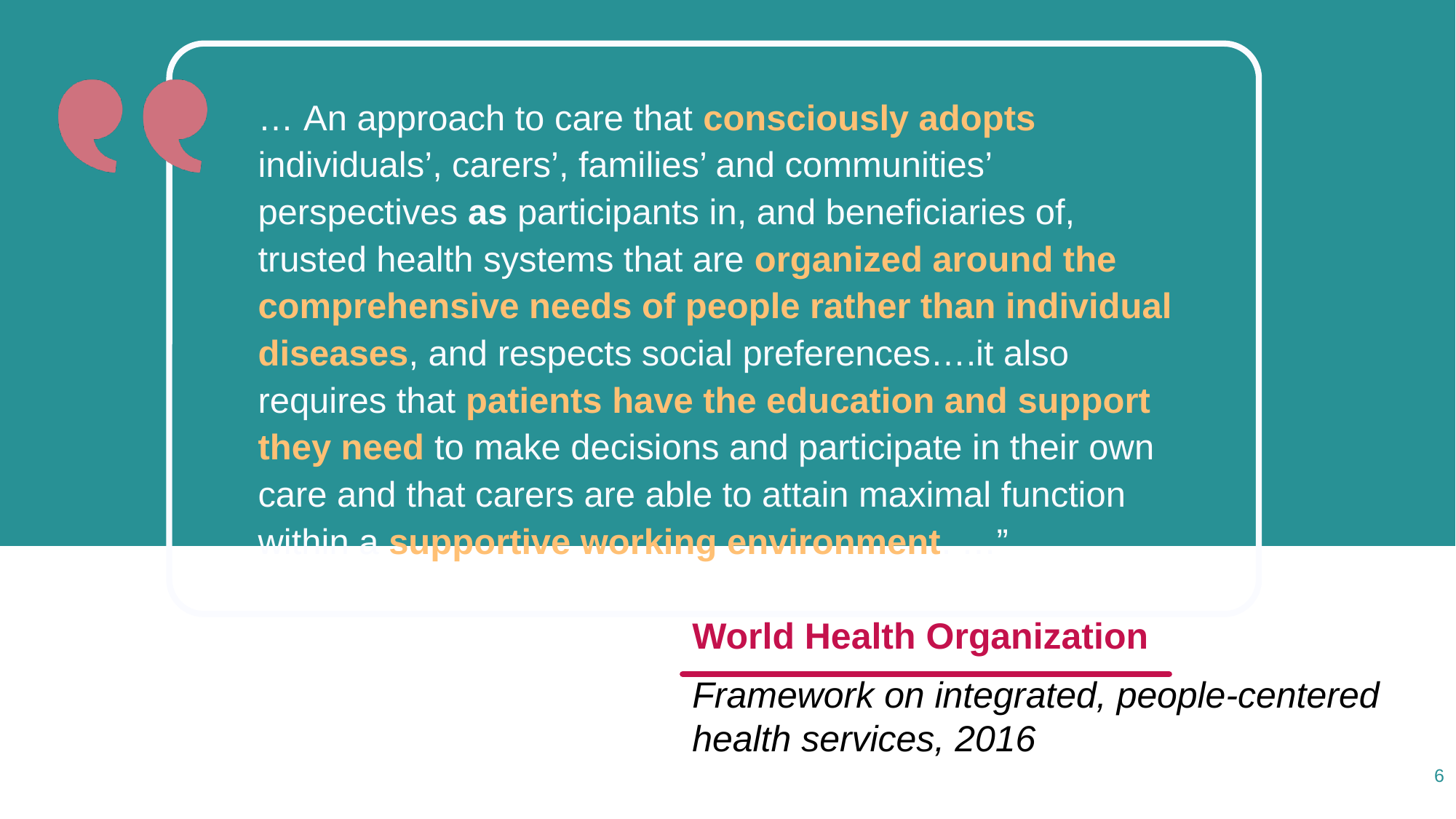

… An approach to care that consciously adopts individuals’, carers’, families’ and communities’ perspectives as participants in, and beneficiaries of, trusted health systems that are organized around the comprehensive needs of people rather than individual diseases, and respects social preferences….it also requires that patients have the education and support they need to make decisions and participate in their own care and that carers are able to attain maximal function within a supportive working environment. …”
World Health Organization
Framework on integrated, people-centered health services, 2016
6